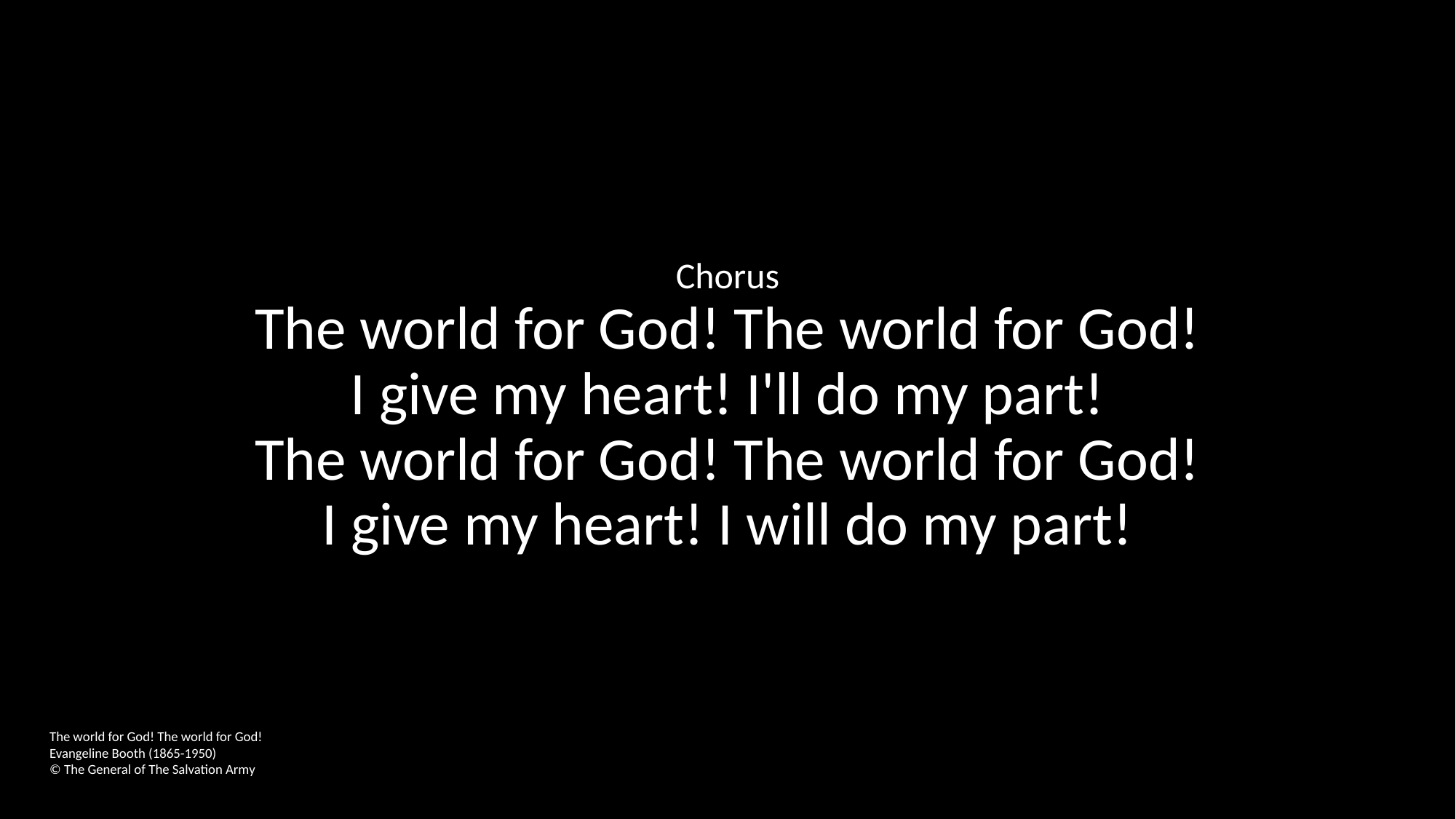

Chorus
The world for God! The world for God!
I give my heart! I'll do my part!
The world for God! The world for God!
I give my heart! I will do my part!
The world for God! The world for God!
Evangeline Booth (1865-1950)
© The General of The Salvation Army